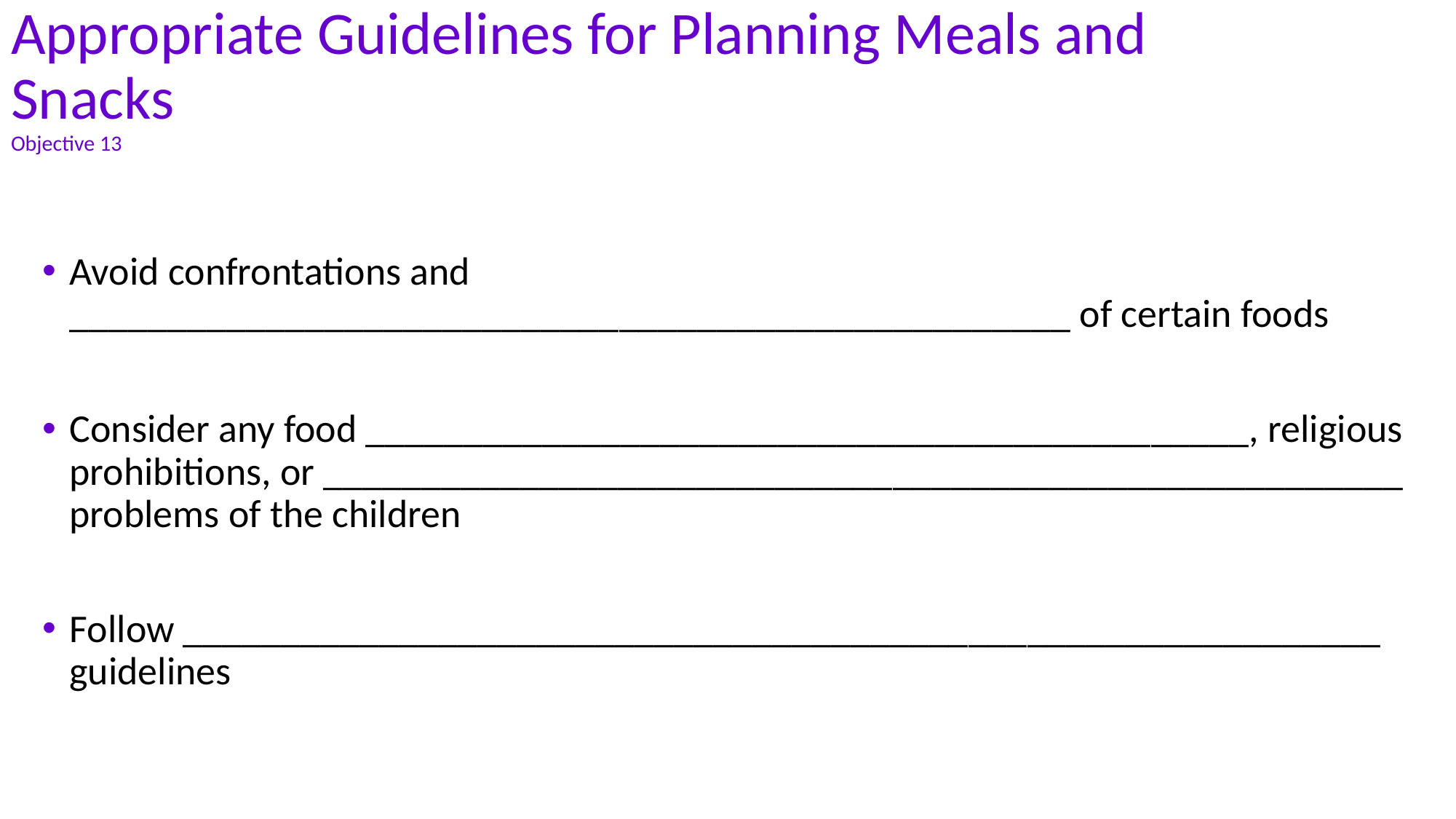

# Appropriate Guidelines for Planning Meals and Snacks Objective 13
Avoid confrontations and ___________________________________________________ of certain foods

Consider any food _____________________________________________, religious prohibitions, or _______________________________________________________ problems of the children

Follow _____________________________________________________________ guidelines